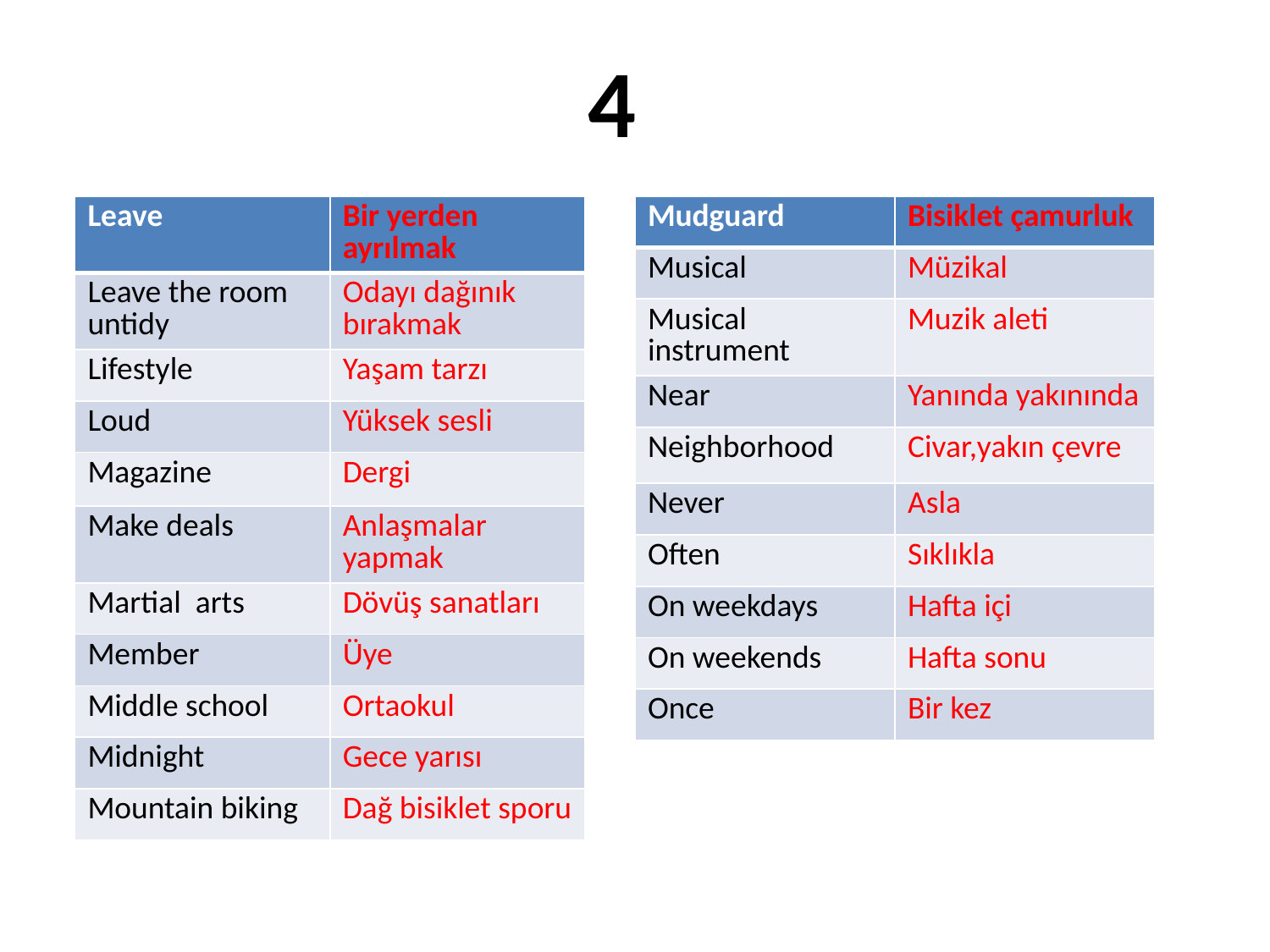

4
| Leave | Bir yerden ayrılmak |
| --- | --- |
| Leave the room untidy | Odayı dağınık bırakmak |
| Lifestyle | Yaşam tarzı |
| Loud | Yüksek sesli |
| Magazine | Dergi |
| Make deals | Anlaşmalar yapmak |
| Martial arts | Dövüş sanatları |
| Member | Üye |
| Middle school | Ortaokul |
| Midnight | Gece yarısı |
| Mountain biking | Dağ bisiklet sporu |
| Mudguard | Bisiklet çamurluk |
| --- | --- |
| Musical | Müzikal |
| Musical instrument | Muzik aleti |
| Near | Yanında yakınında |
| Neighborhood | Civar,yakın çevre |
| Never | Asla |
| Often | Sıklıkla |
| On weekdays | Hafta içi |
| On weekends | Hafta sonu |
| Once | Bir kez |